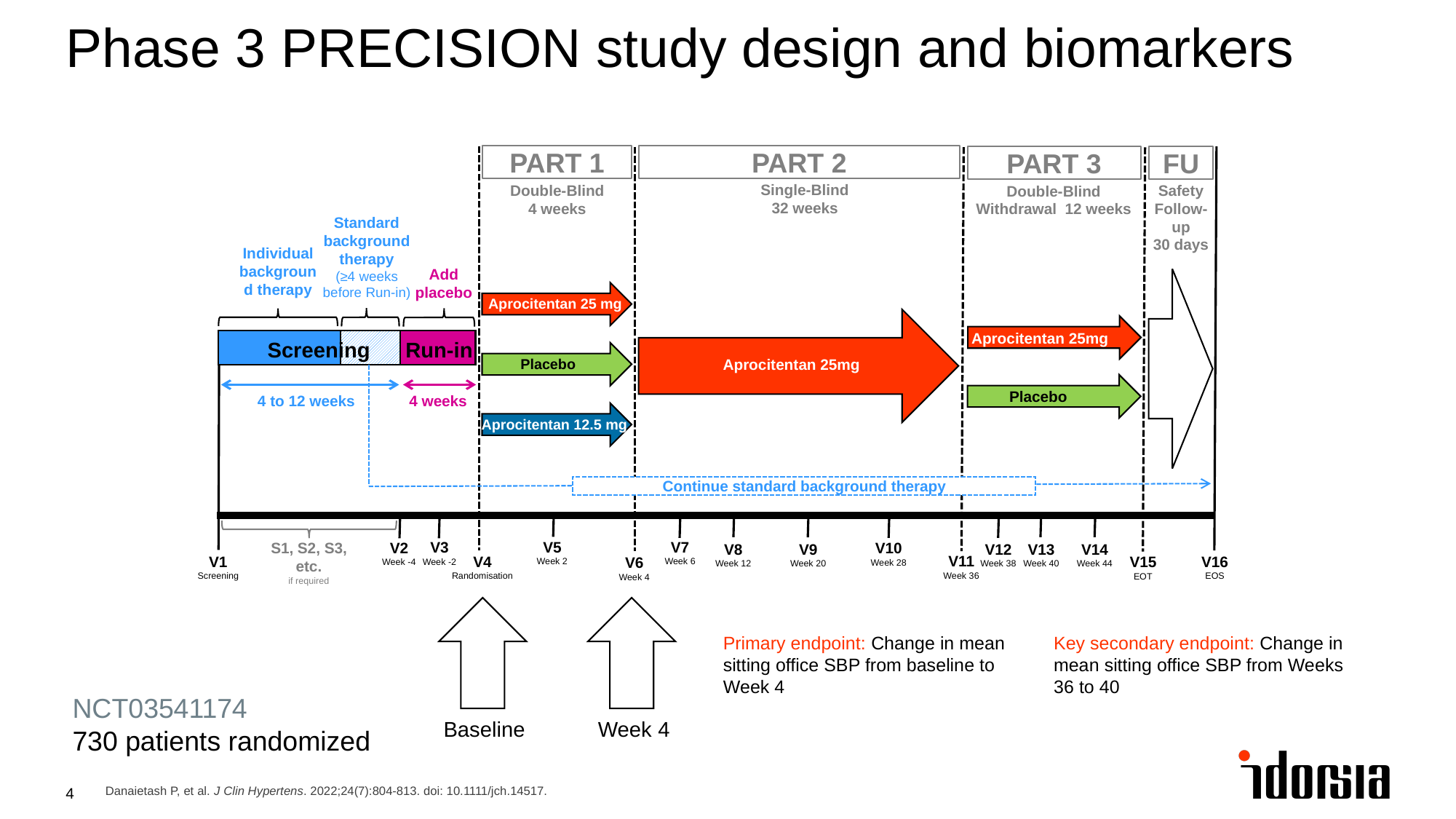

# Phase 3 PRECISION study design and biomarkers
PART 2
PART 1
PART 3
Single-Blind
32 weeks
Double-Blind
4 weeks
Double-Blind Withdrawal  12 weeks
Standard background therapy
(≥4 weeks before Run-in)
Individual background therapy
Add placebo

Aprocitentan 25 mg

Aprocitentan 25mg

Aprocitentan 25mg

Placebo

Screening
Run-in

Placebo
4 weeks

Aprocitentan 12.5 mg
Continue standard background therapy
FU
Safety
Follow-up
30 days

4 to 12 weeks

V5
Week 2
V7
Week 6
V3
Week -2
V2
Week -4
S1, S2, S3, etc.
if required
V10
Week 28
V8
Week 12
V9
Week 20
V12
Week 38
V14
Week 44
V13
Week 40
V11
Week 36
V1
Screening
V16
EOS
V4
Randomisation
V15
EOT
V6
Week 4

Primary endpoint: Change in mean
sitting office SBP from baseline to Week 4
Key secondary endpoint: Change in mean sitting office SBP from Weeks 36 to 40
NCT03541174
730 patients randomized
Baseline
Week 4
Danaietash P, et al. J Clin Hypertens. 2022;24(7):804-813. doi: 10.1111/jch.14517.
4